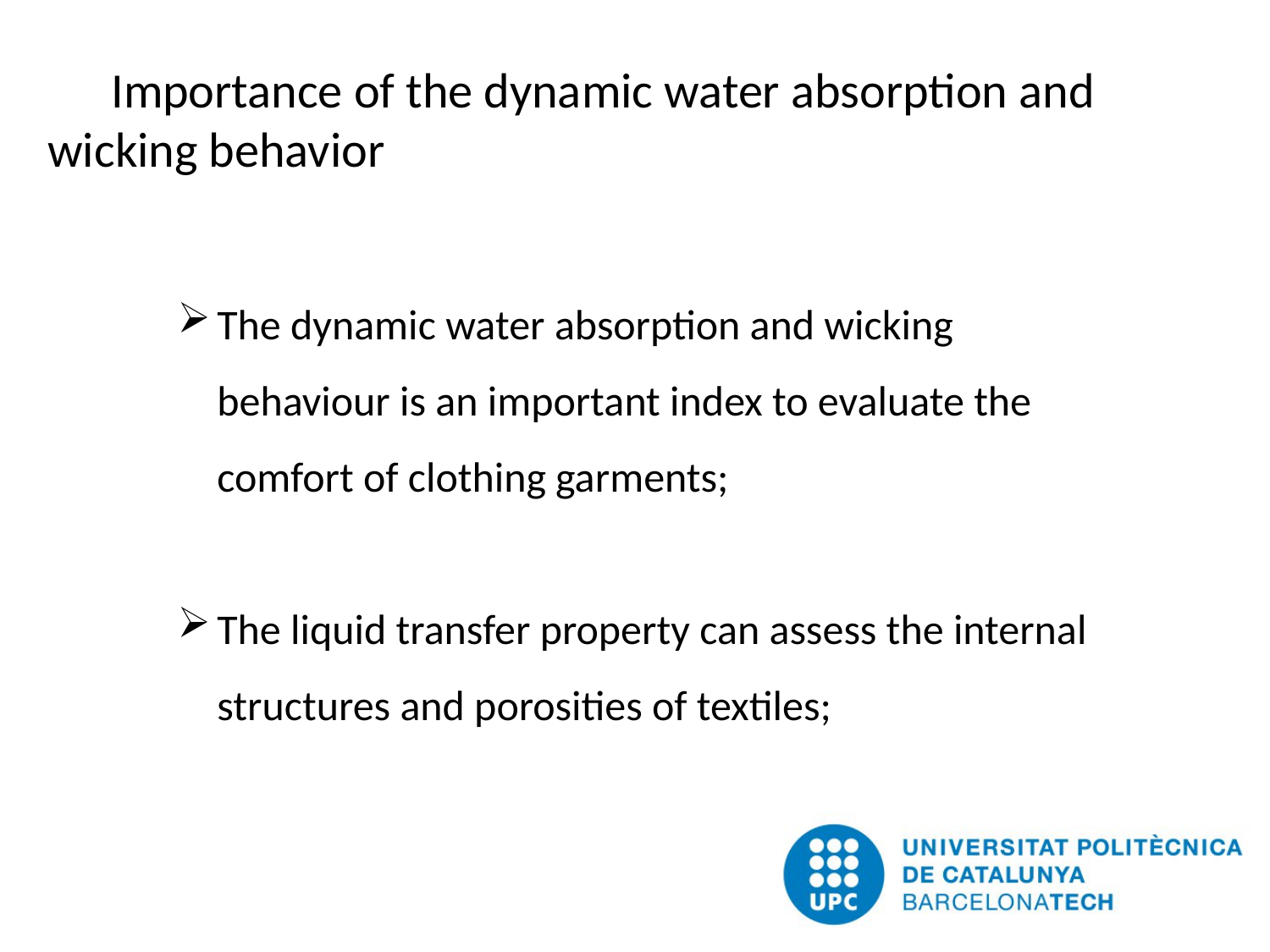

# Importance of the dynamic water absorption and wicking behavior
The dynamic water absorption and wicking behaviour is an important index to evaluate the comfort of clothing garments;

The liquid transfer property can assess the internal structures and porosities of textiles;